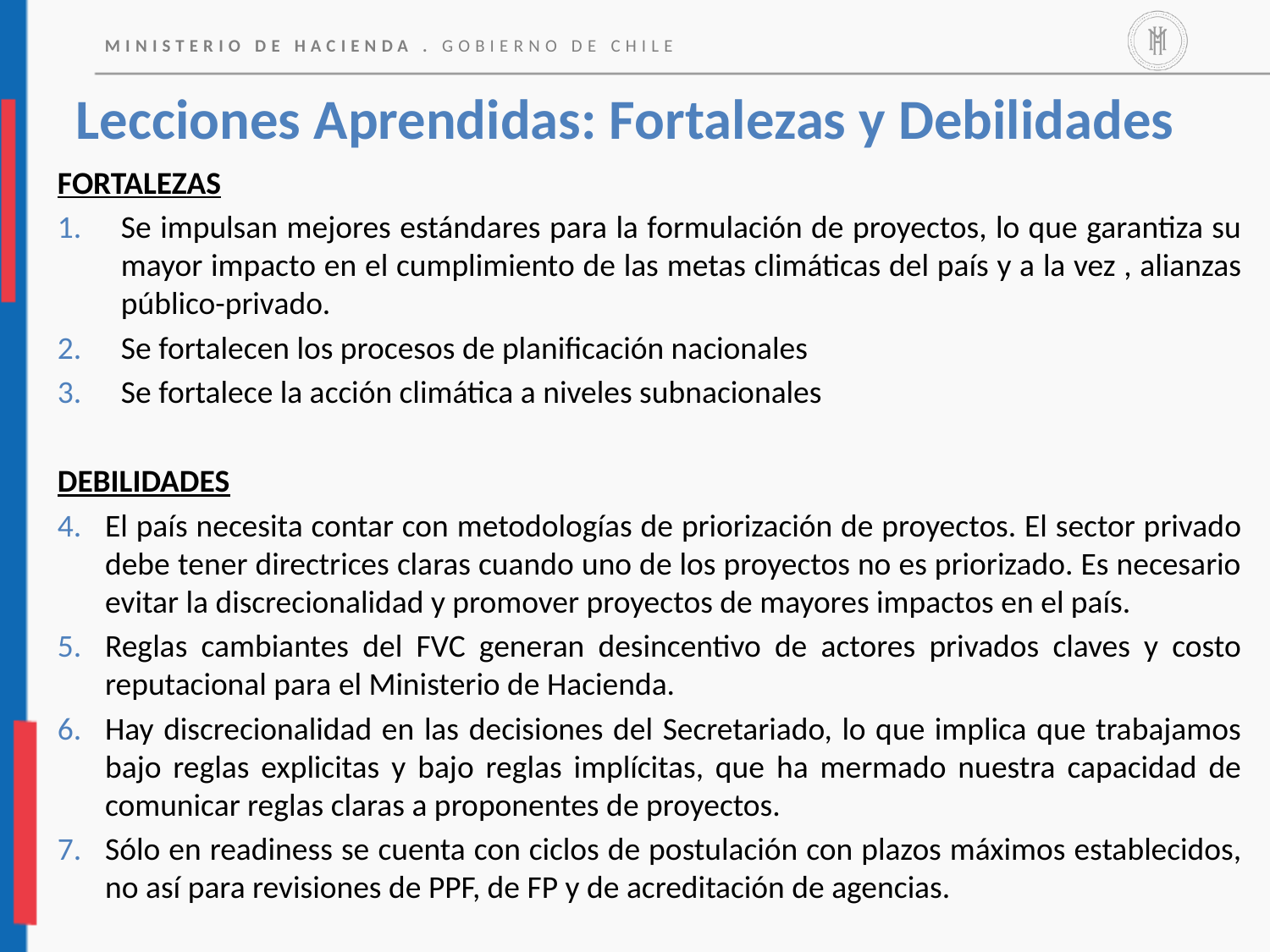

# Lecciones Aprendidas: Fortalezas y Debilidades
FORTALEZAS
Se impulsan mejores estándares para la formulación de proyectos, lo que garantiza su mayor impacto en el cumplimiento de las metas climáticas del país y a la vez , alianzas público-privado.
Se fortalecen los procesos de planificación nacionales
Se fortalece la acción climática a niveles subnacionales

DEBILIDADES
El país necesita contar con metodologías de priorización de proyectos. El sector privado debe tener directrices claras cuando uno de los proyectos no es priorizado. Es necesario evitar la discrecionalidad y promover proyectos de mayores impactos en el país.
Reglas cambiantes del FVC generan desincentivo de actores privados claves y costo reputacional para el Ministerio de Hacienda.
Hay discrecionalidad en las decisiones del Secretariado, lo que implica que trabajamos bajo reglas explicitas y bajo reglas implícitas, que ha mermado nuestra capacidad de comunicar reglas claras a proponentes de proyectos.
Sólo en readiness se cuenta con ciclos de postulación con plazos máximos establecidos, no así para revisiones de PPF, de FP y de acreditación de agencias.